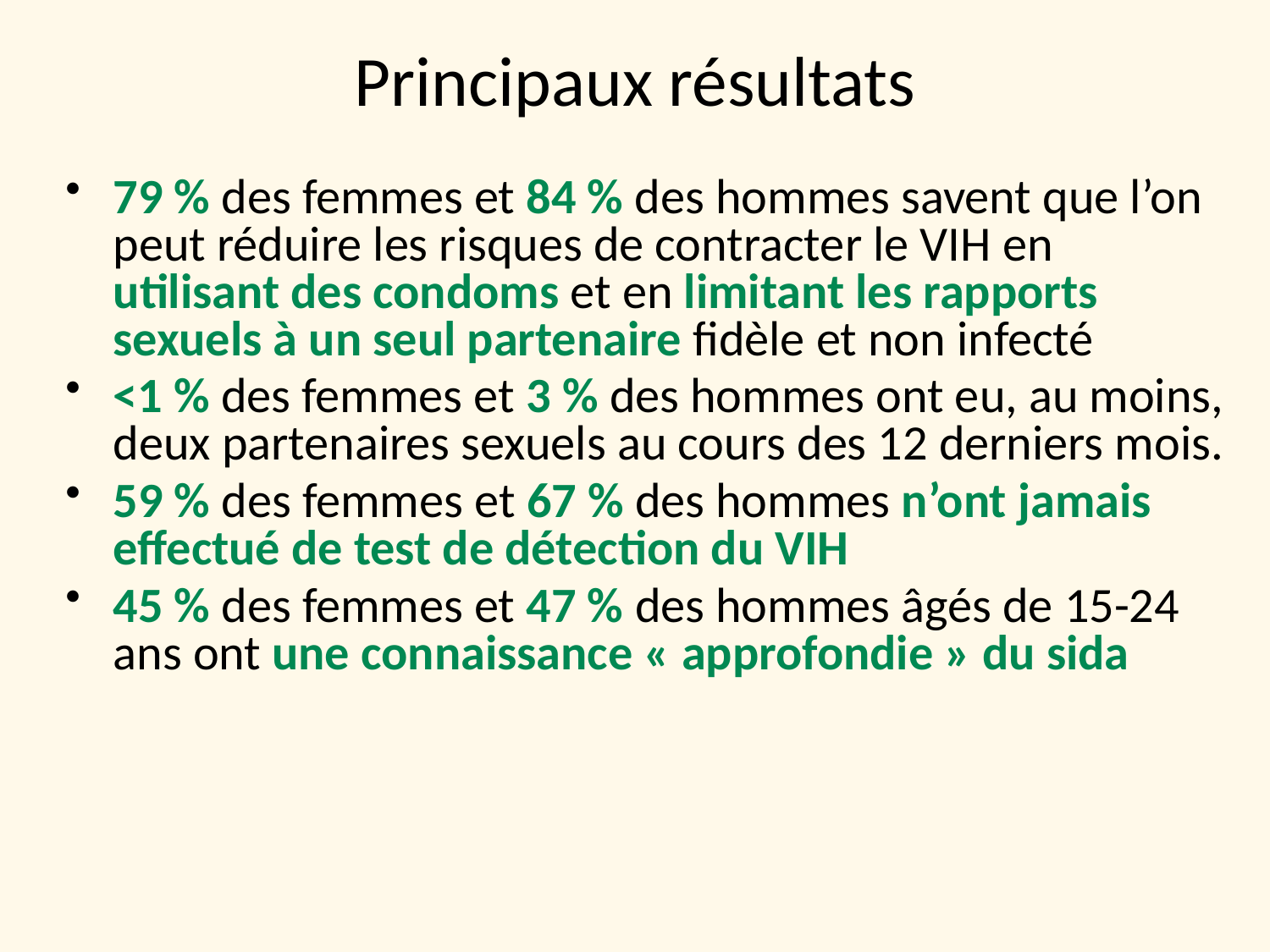

# Principaux résultats
79 % des femmes et 84 % des hommes savent que l’on peut réduire les risques de contracter le VIH en utilisant des condoms et en limitant les rapports sexuels à un seul partenaire fidèle et non infecté
<1 % des femmes et 3 % des hommes ont eu, au moins, deux partenaires sexuels au cours des 12 derniers mois.
59 % des femmes et 67 % des hommes n’ont jamais effectué de test de détection du VIH
45 % des femmes et 47 % des hommes âgés de 15-24 ans ont une connaissance « approfondie » du sida